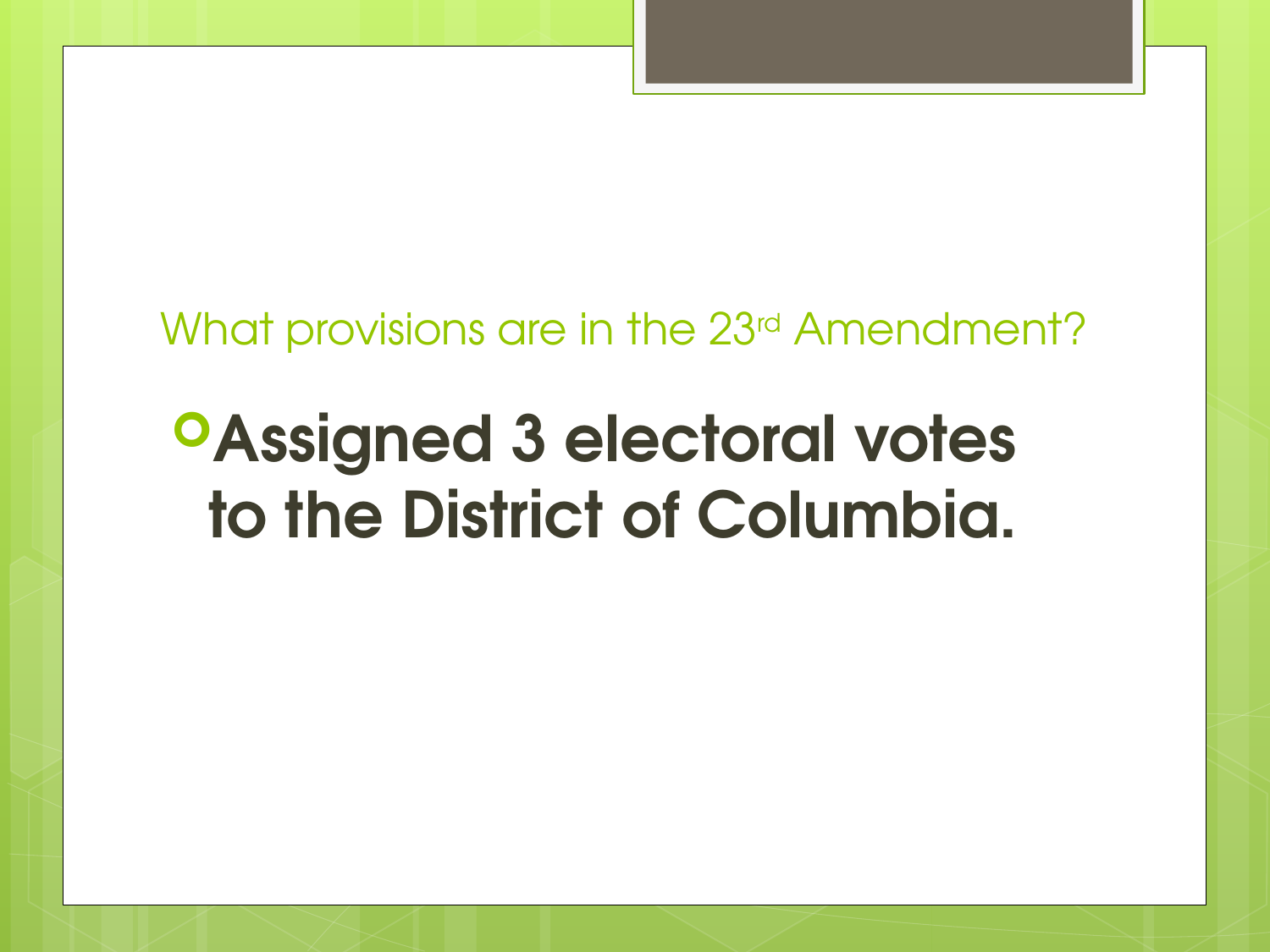

# What provisions are in the 23rd Amendment?
Assigned 3 electoral votes to the District of Columbia.